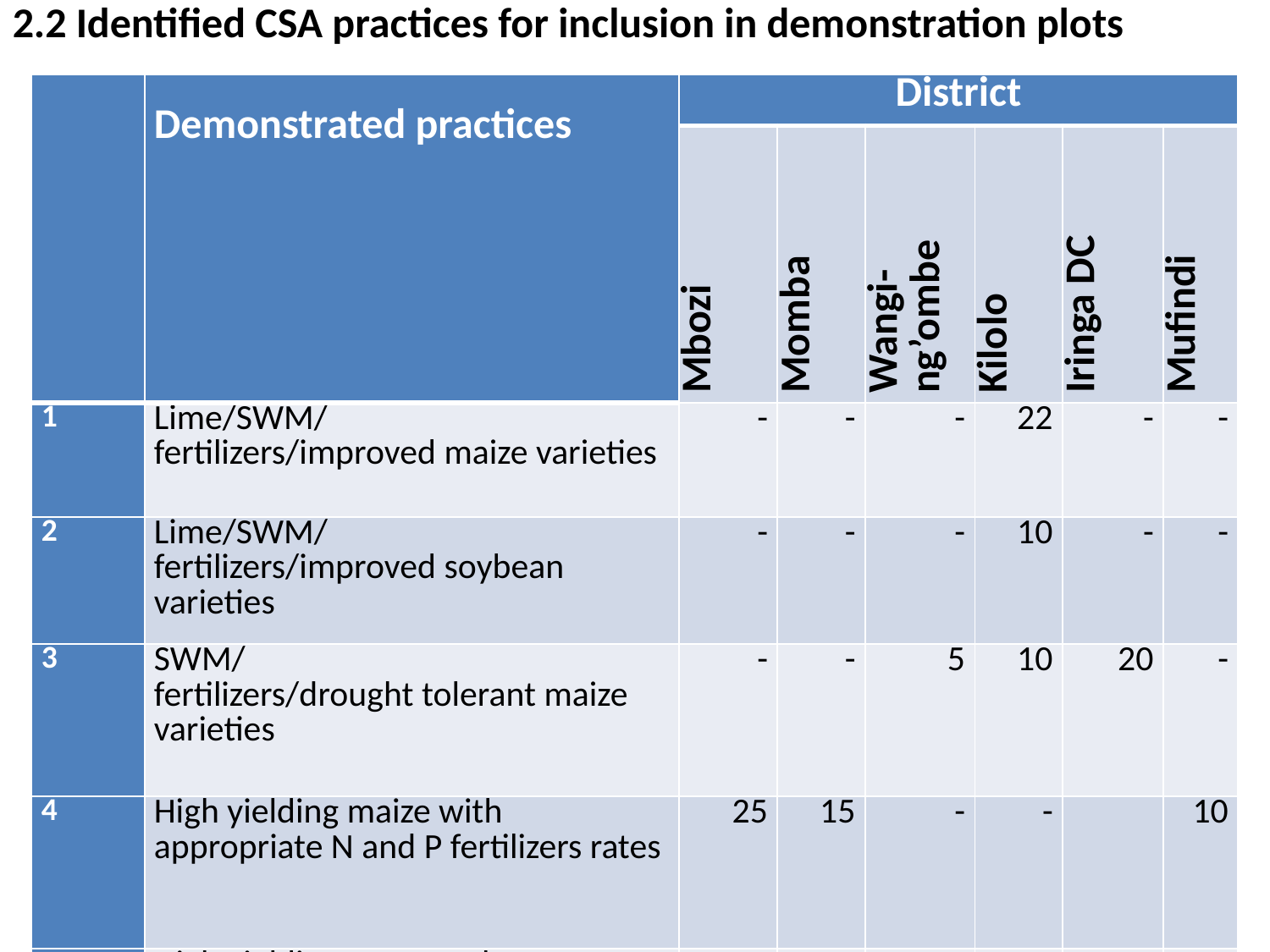

2.2 Identified CSA practices for inclusion in demonstration plots

|  | Demonstrated practices | District |  |  |  |  |  |
| --- | --- | --- | --- | --- | --- | --- | --- |
|  |  | Mbozi | Momba | Wangi-ng’ombe | Kilolo | Iringa DC | Mufindi |
| 1 | Lime/SWM/ fertilizers/improved maize varieties | - | - | - | 22 | - | - |
| 2 | Lime/SWM/ fertilizers/improved soybean varieties | - | - | - | 10 | - | - |
| 3 | SWM/ fertilizers/drought tolerant maize varieties | - | - | 5 | 10 | 20 | - |
| 4 | High yielding maize with appropriate N and P fertilizers rates | 25 | 15 | - | - |  | 10 |
| 5 | High yielding common bean varieties with appropriate N and P fertilizers rates | 25 | 15 | - | - | - | 10 |